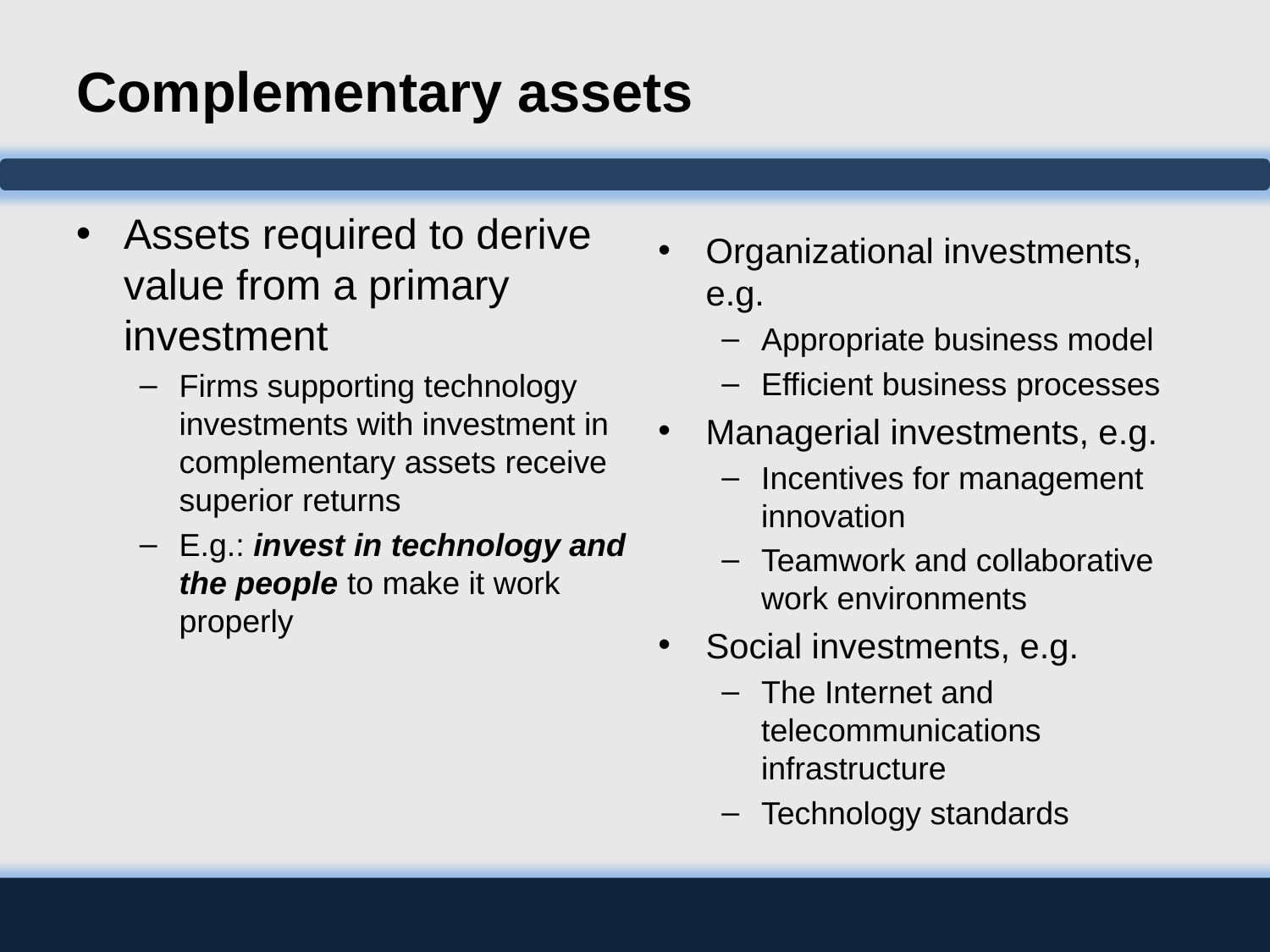

# Complementary assets
Assets required to derive value from a primary investment
Firms supporting technology investments with investment in complementary assets receive superior returns
E.g.: invest in technology and the people to make it work properly
Organizational investments, e.g.
Appropriate business model
Efficient business processes
Managerial investments, e.g.
Incentives for management innovation
Teamwork and collaborative work environments
Social investments, e.g.
The Internet and telecommunications infrastructure
Technology standards